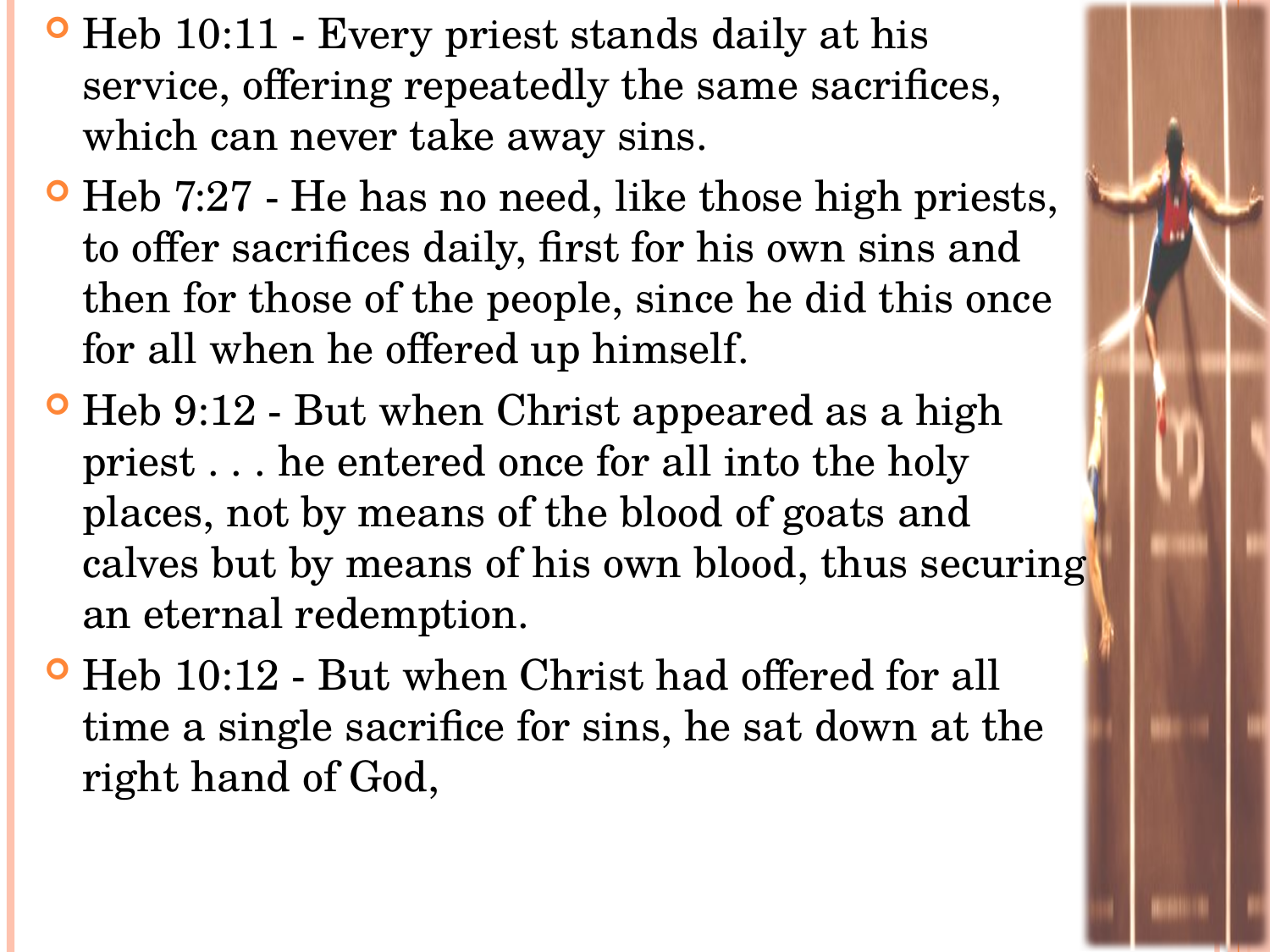

Heb 10:11 - Every priest stands daily at his service, offering repeatedly the same sacrifices, which can never take away sins.
Heb 7:27 - He has no need, like those high priests, to offer sacrifices daily, first for his own sins and then for those of the people, since he did this once for all when he offered up himself.
Heb 9:12 - But when Christ appeared as a high priest . . . he entered once for all into the holy places, not by means of the blood of goats and calves but by means of his own blood, thus securing an eternal redemption.
Heb 10:12 - But when Christ had offered for all time a single sacrifice for sins, he sat down at the right hand of God,